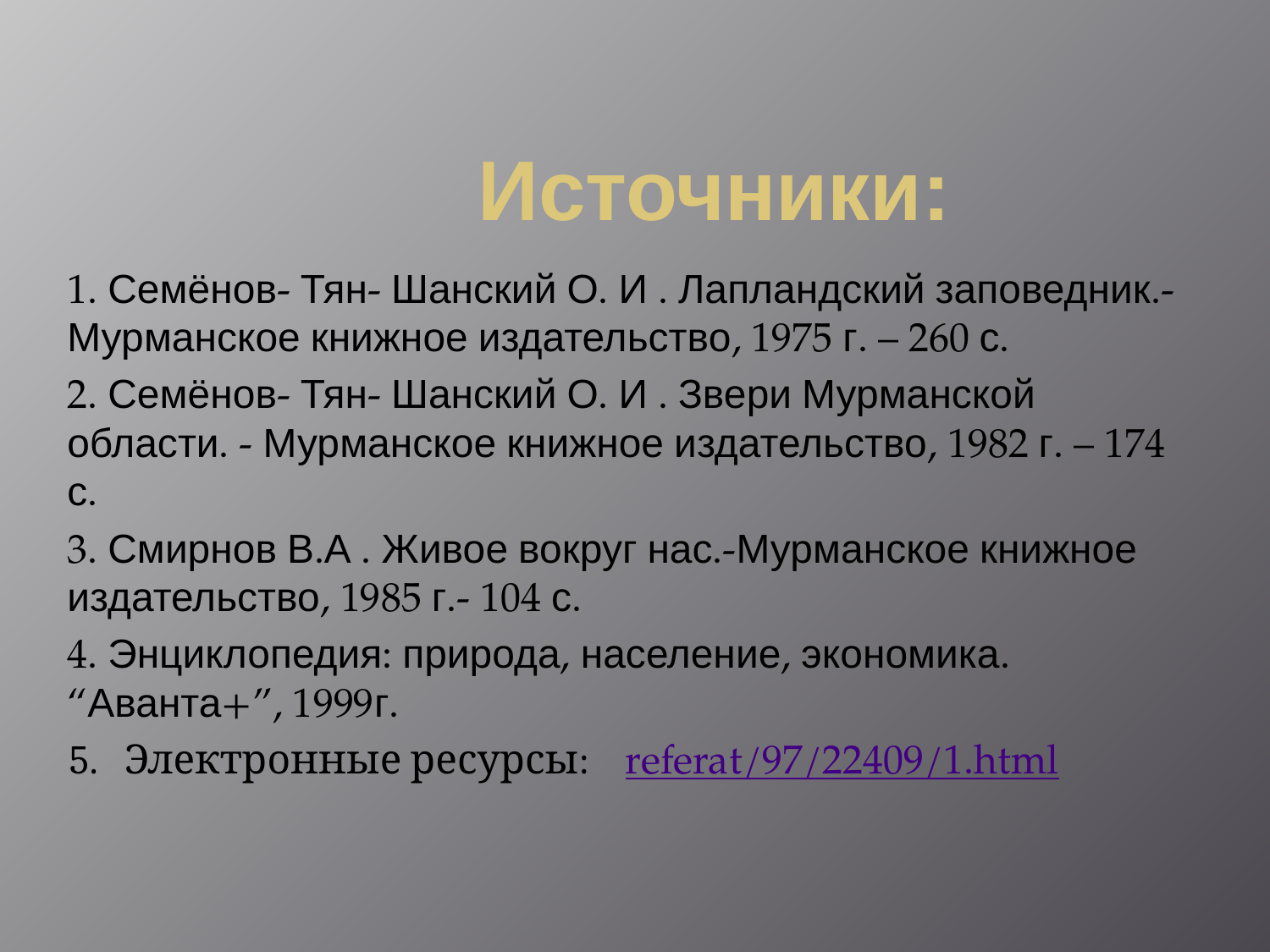

# Источники:
1. Семёнов- Тян- Шанский О. И . Лапландский заповедник.- Мурманское книжное издательство, 1975 г. – 260 с.
2. Семёнов- Тян- Шанский О. И . Звери Мурманской области. - Мурманское книжное издательство, 1982 г. – 174 с.
3. Смирнов В.А . Живое вокруг нас.-Мурманское книжное издательство, 1985 г.- 104 с.
4. Энциклопедия: природа, население, экономика. “Аванта+”, 1999г.
5.   Электронные ресурсы:    referat/97/22409/1.html